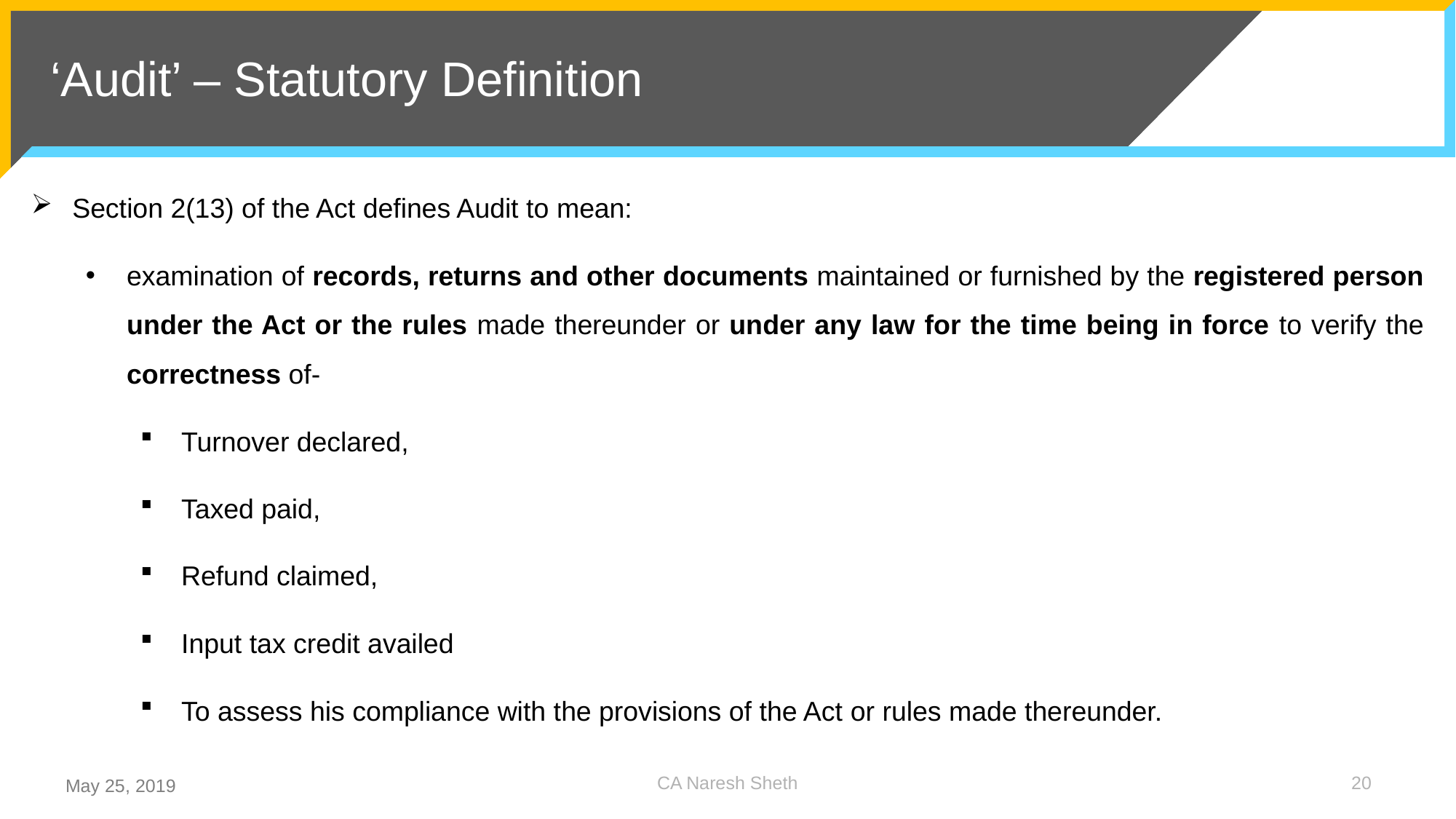

# ‘Audit’ – Statutory Definition
Section 2(13) of the Act defines Audit to mean:
examination of records, returns and other documents maintained or furnished by the registered person under the Act or the rules made thereunder or under any law for the time being in force to verify the correctness of-
Turnover declared,
Taxed paid,
Refund claimed,
Input tax credit availed
To assess his compliance with the provisions of the Act or rules made thereunder.
CA Naresh Sheth
20
May 25, 2019